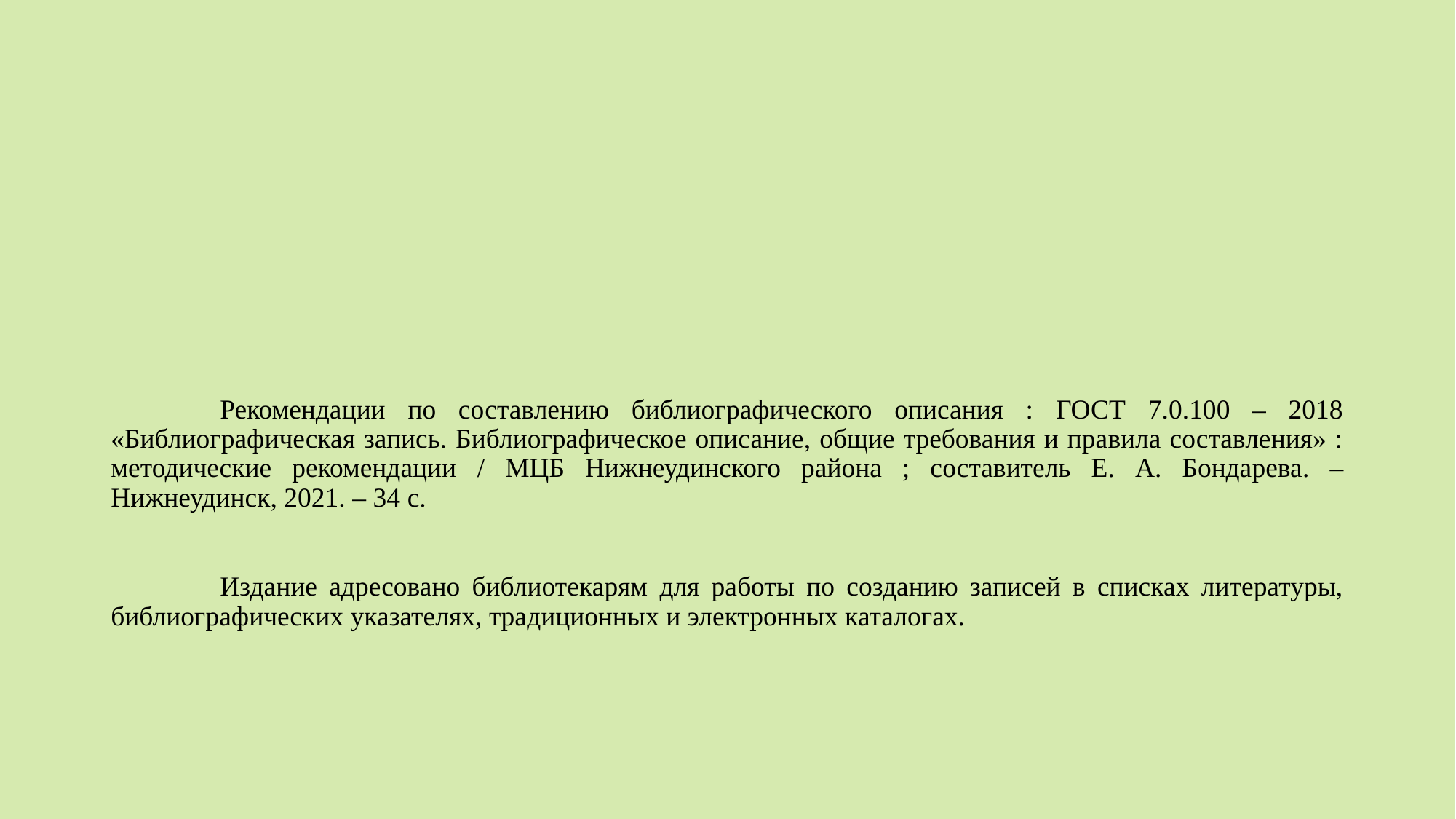

Рекомендации по составлению библиографического описания : ГОСТ 7.0.100 – 2018 «Библиографическая запись. Библиографическое описание, общие требования и правила составления» : методические рекомендации / МЦБ Нижнеудинского района ; составитель Е. А. Бондарева. – Нижнеудинск, 2021. – 34 с.

	Издание адресовано библиотекарям для работы по созданию записей в списках литературы, библиографических указателях, традиционных и электронных каталогах.